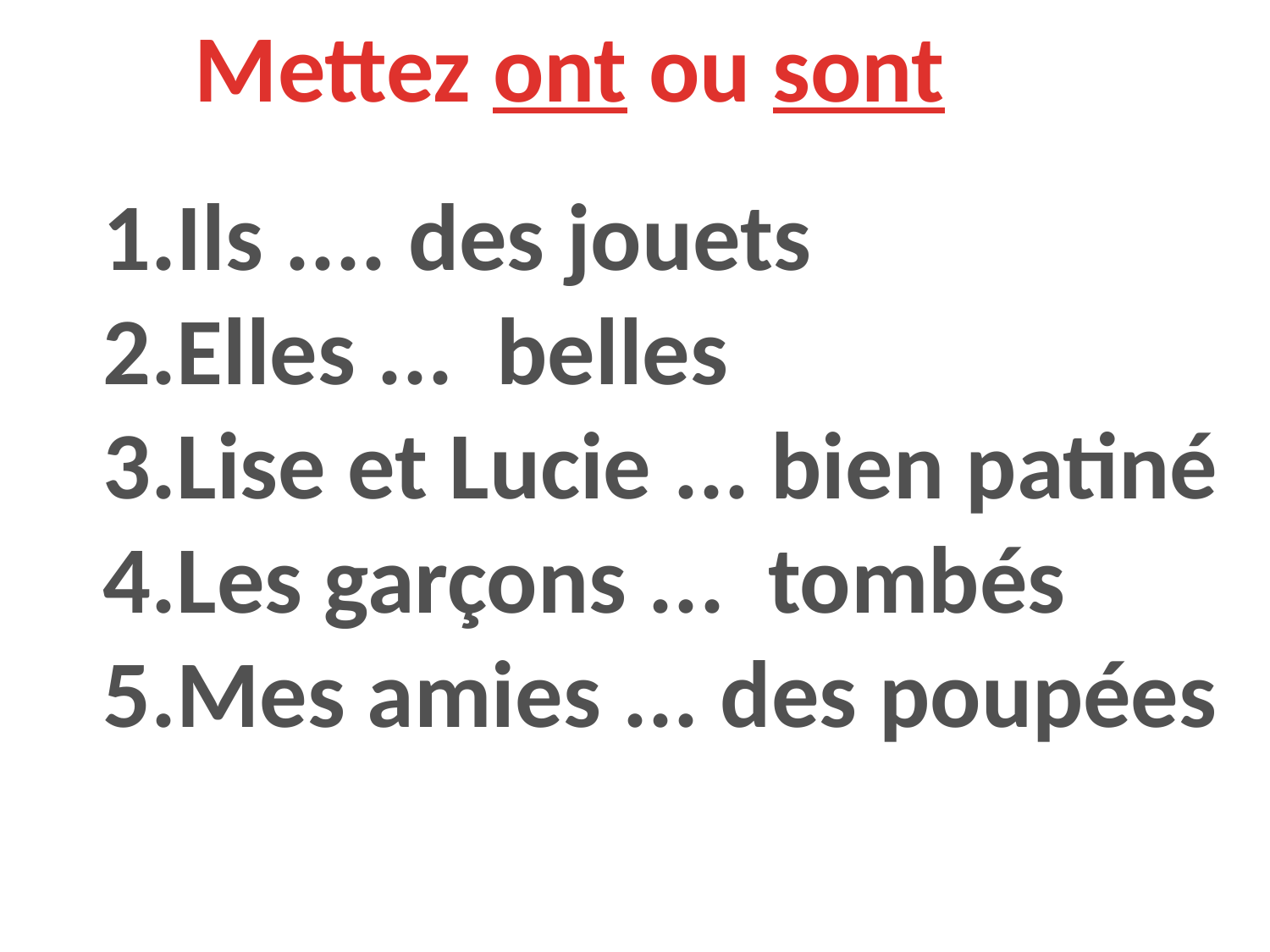

Mettez ont ou sont
1.Ils .... des jouets
2.Elles ...  belles
3.Lise et Lucie ... bien patiné
4.Les garçons ...  tombés
5.Mes amies ... des poupées

#